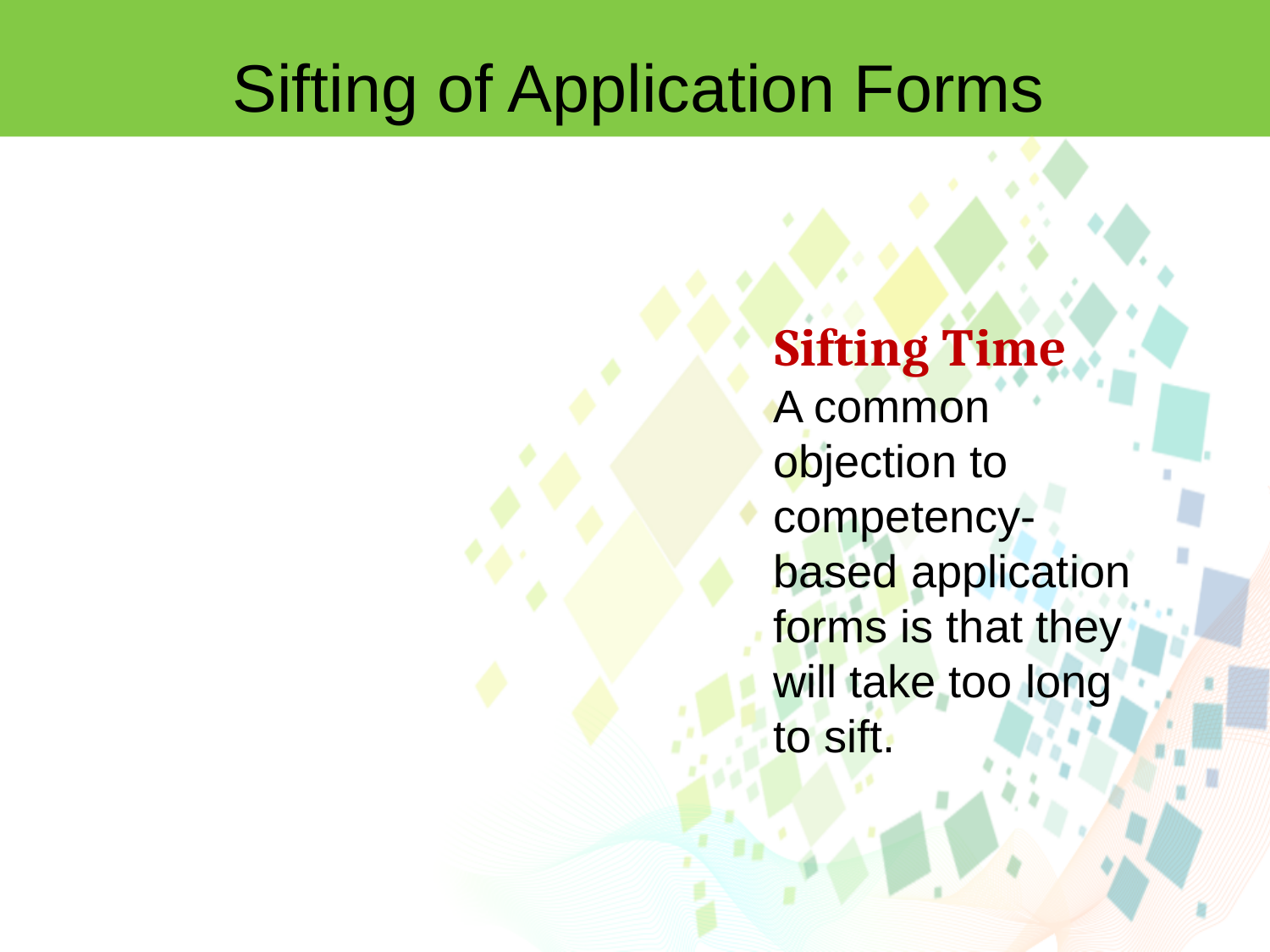

Sifting of Application Forms
Sifting Time
A common objection to competency-based application forms is that they will take too long to sift.